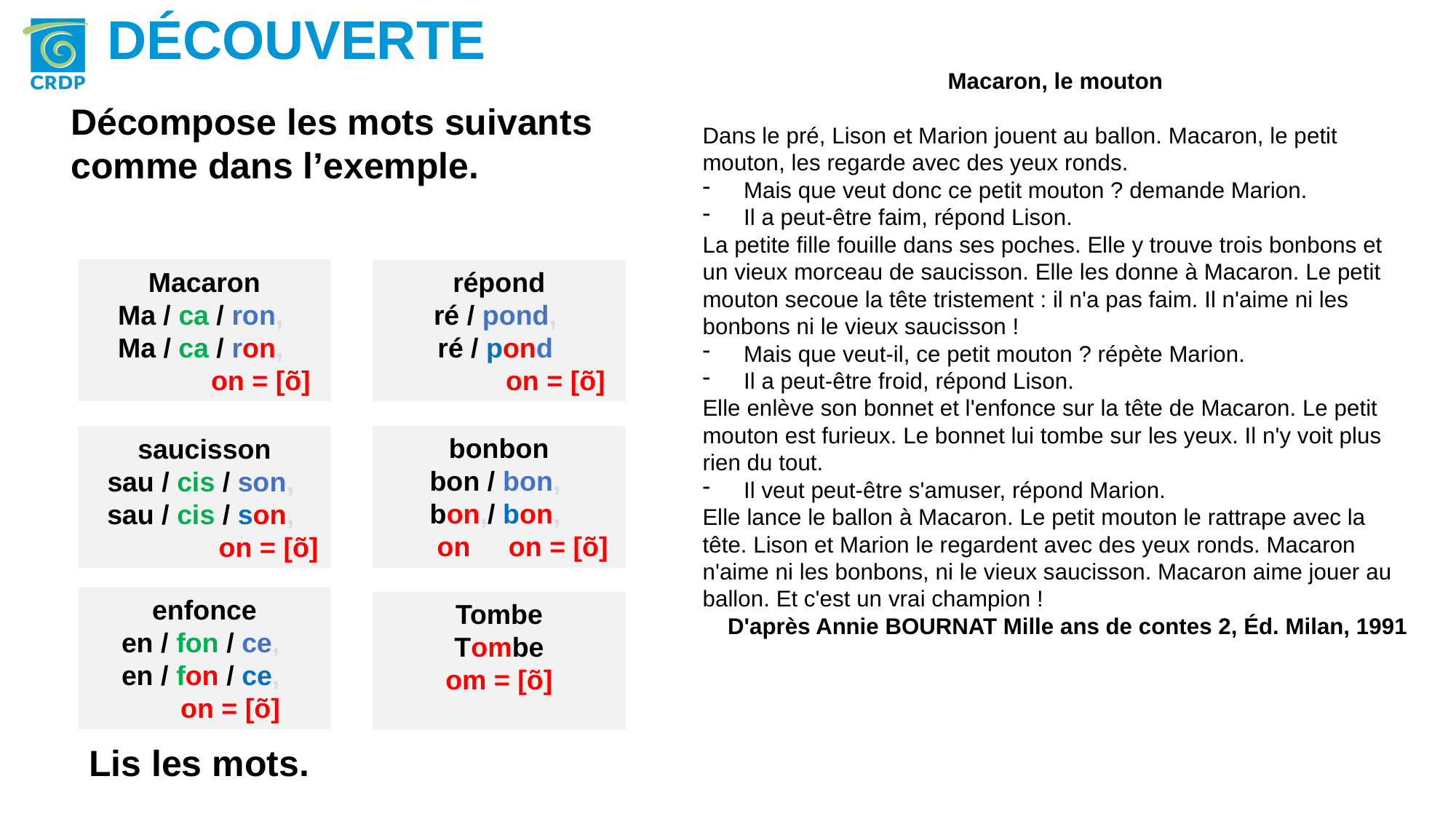

DÉCOUVERTE
Macaron, le mouton

Dans le pré, Lison et Marion jouent au ballon. Macaron, le petit mouton, les regarde avec des yeux ronds.
Mais que veut donc ce petit mouton ? demande Marion.
Il a peut-être faim, répond Lison.
La petite fille fouille dans ses poches. Elle y trouve trois bonbons et un vieux morceau de saucisson. Elle les donne à Macaron. Le petit mouton secoue la tête tristement : il n'a pas faim. Il n'aime ni les bonbons ni le vieux saucisson !
Mais que veut-il, ce petit mouton ? répète Marion.
Il a peut-être froid, répond Lison.
Elle enlève son bonnet et l'enfonce sur la tête de Macaron. Le petit mouton est furieux. Le bonnet lui tombe sur les yeux. Il n'y voit plus rien du tout.
Il veut peut-être s'amuser, répond Marion.
Elle lance le ballon à Macaron. Le petit mouton le rattrape avec la tête. Lison et Marion le regardent avec des yeux ronds. Macaron n'aime ni les bonbons, ni le vieux saucisson. Macaron aime jouer au ballon. Et c'est un vrai champion !
D'après Annie BOURNAT Mille ans de contes 2, Éd. Milan, 1991
Décompose les mots suivants comme dans l’exemple.
Macaron
Ma / ca / ron,
Ma / ca / ron,
                on = [õ]
répond
ré / pond,
ré / pond
                on = [õ]
bonbon
bon / bon,
bon,/ bon,
       on     on = [õ]
saucisson
sau / cis / son,
sau / cis / son,
                 on = [õ]
enfonce
en / fon / ce,
en / fon / ce,
            on = [õ]
Tombe
Tombe
om = [õ]

Lis les mots.